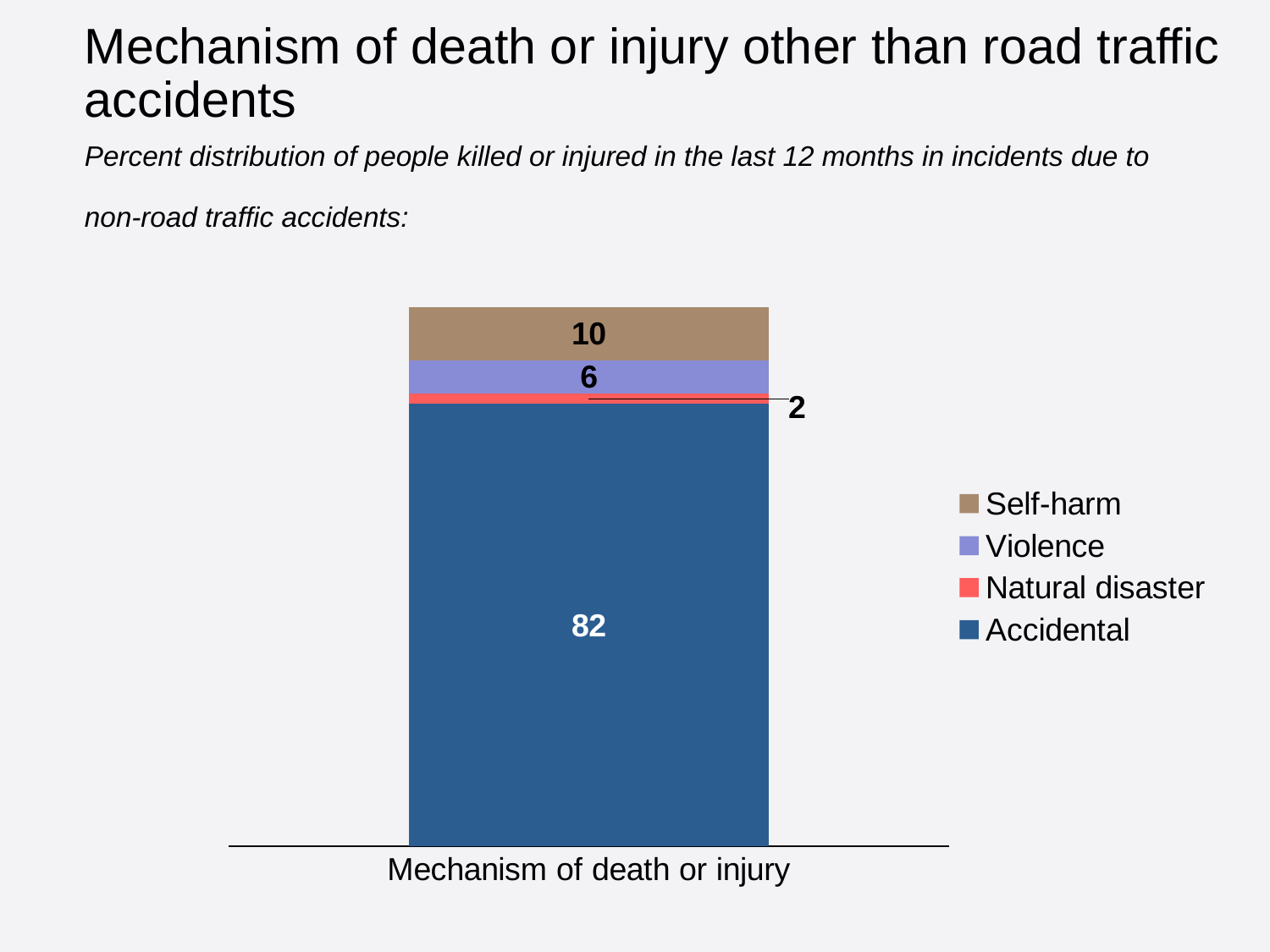

# Mechanism of death or injury other than road traffic accidents
Percent distribution of people killed or injured in the last 12 months in incidents due to
non-road traffic accidents:

### Chart

| Category | Accidental | Natural disaster | Violence | Self-harm |
|---|---|---|---|---|
| Mechanism of death or injury | 82.0 | 2.0 | 6.0 | 10.0 |